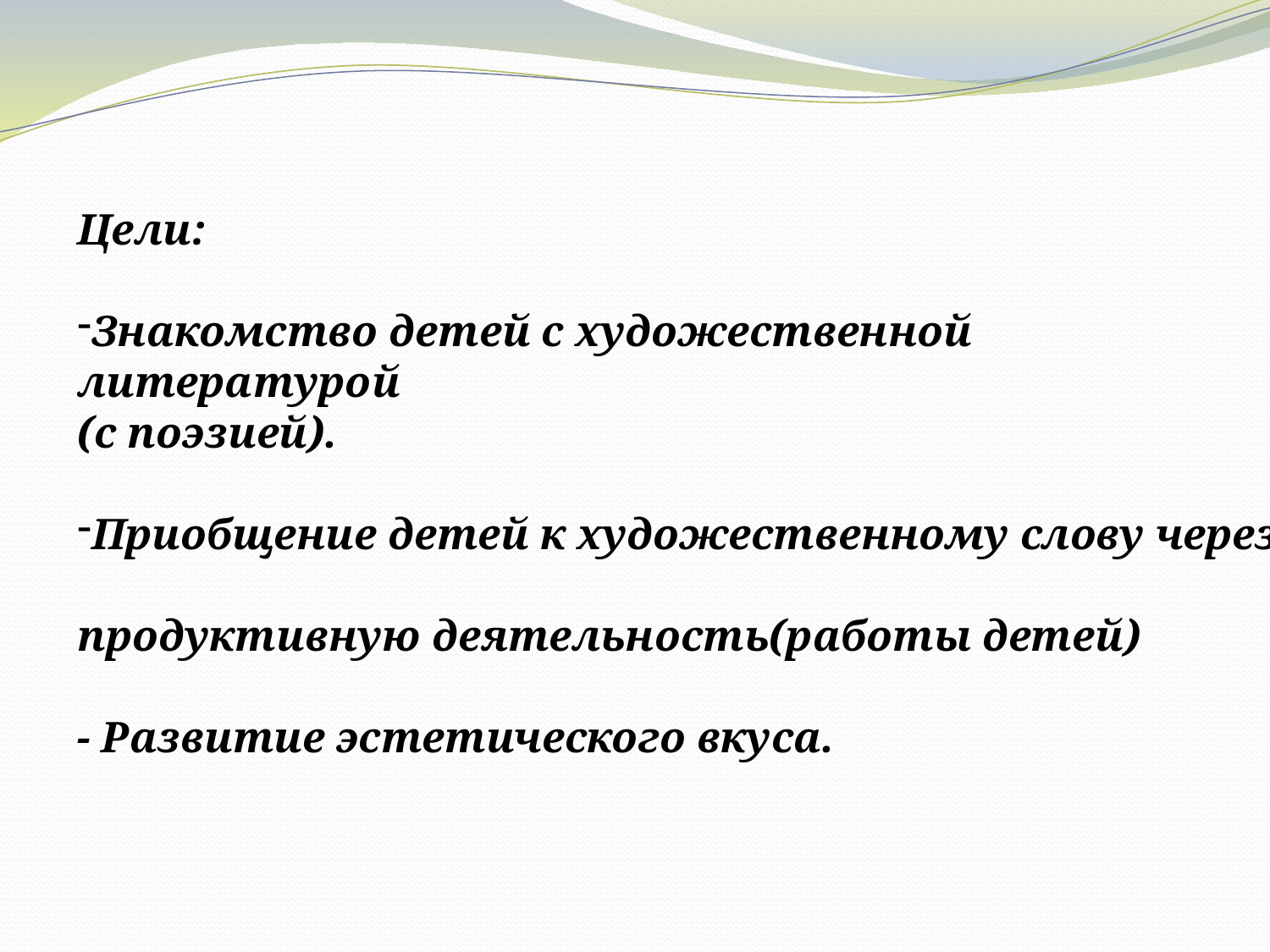

Цели:

Знакомство детей с художественной литературой
(с поэзией).

Приобщение детей к художественному слову через
продуктивную деятельность(работы детей)

- Развитие эстетического вкуса.